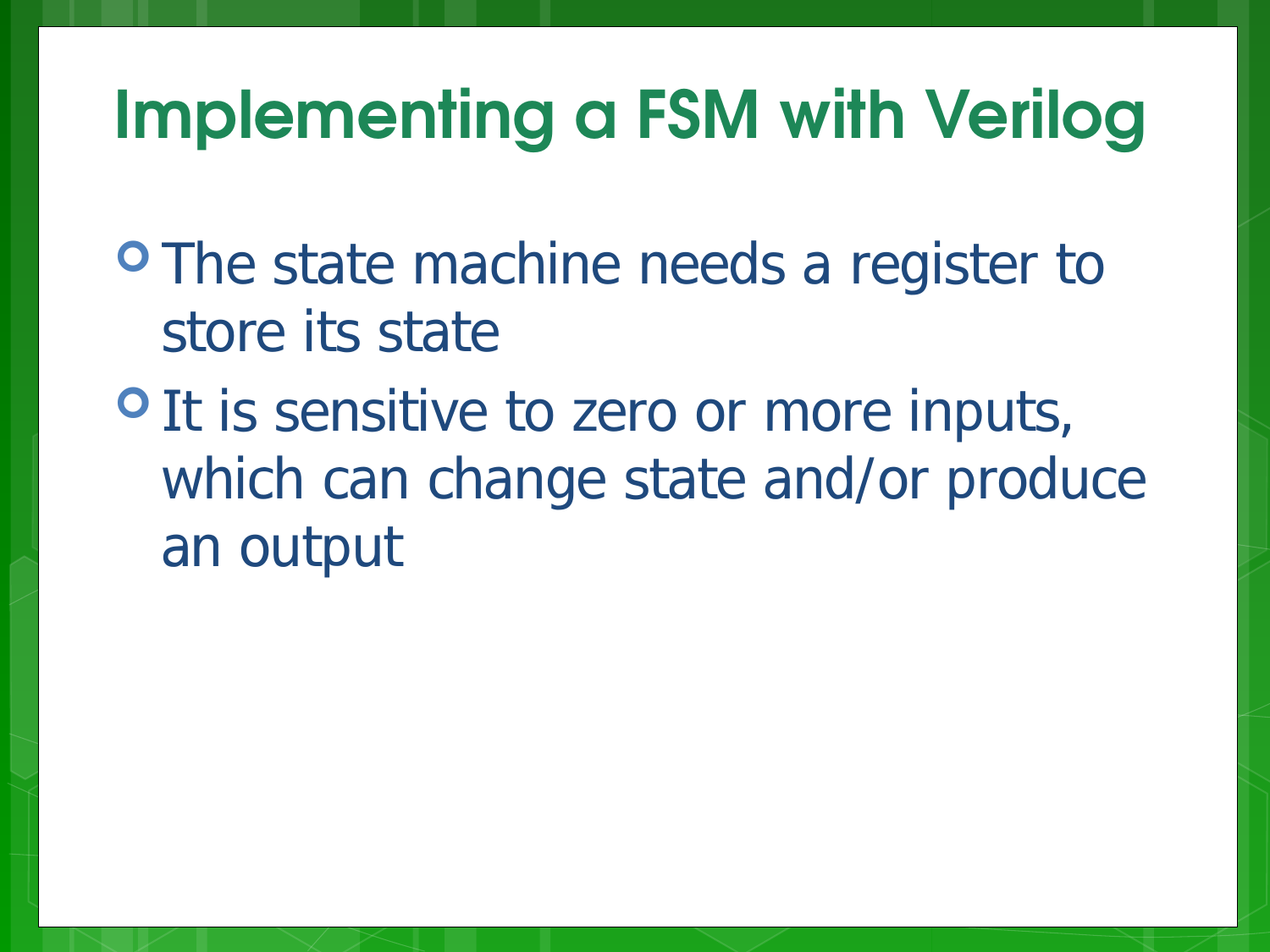

# Implementing a FSM with Verilog
The state machine needs a register to store its state
It is sensitive to zero or more inputs, which can change state and/or produce an output